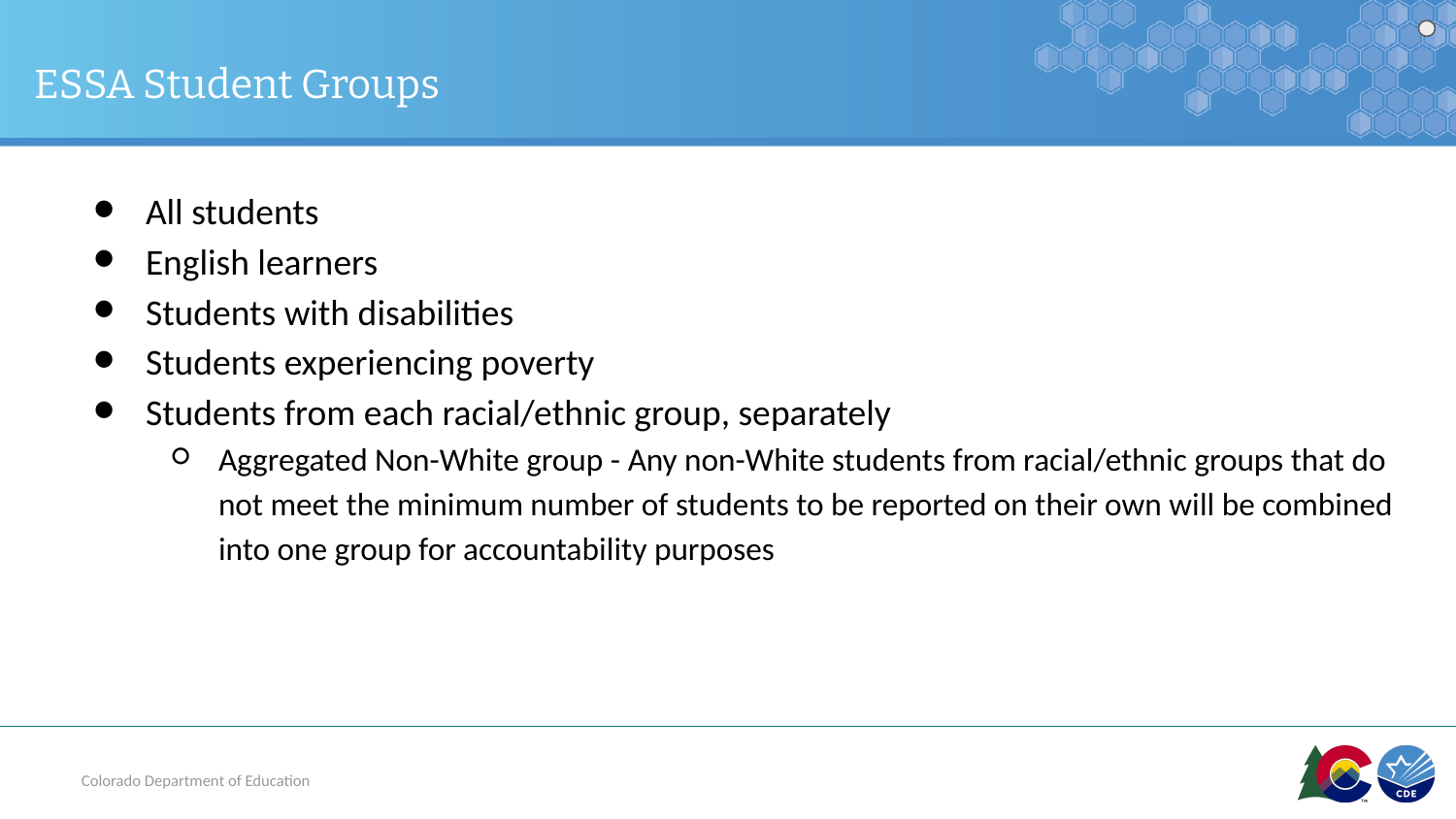

# ESSA Student Groups
All students
English learners
Students with disabilities
Students experiencing poverty
Students from each racial/ethnic group, separately
Aggregated Non-White group - Any non-White students from racial/ethnic groups that do not meet the minimum number of students to be reported on their own will be combined into one group for accountability purposes